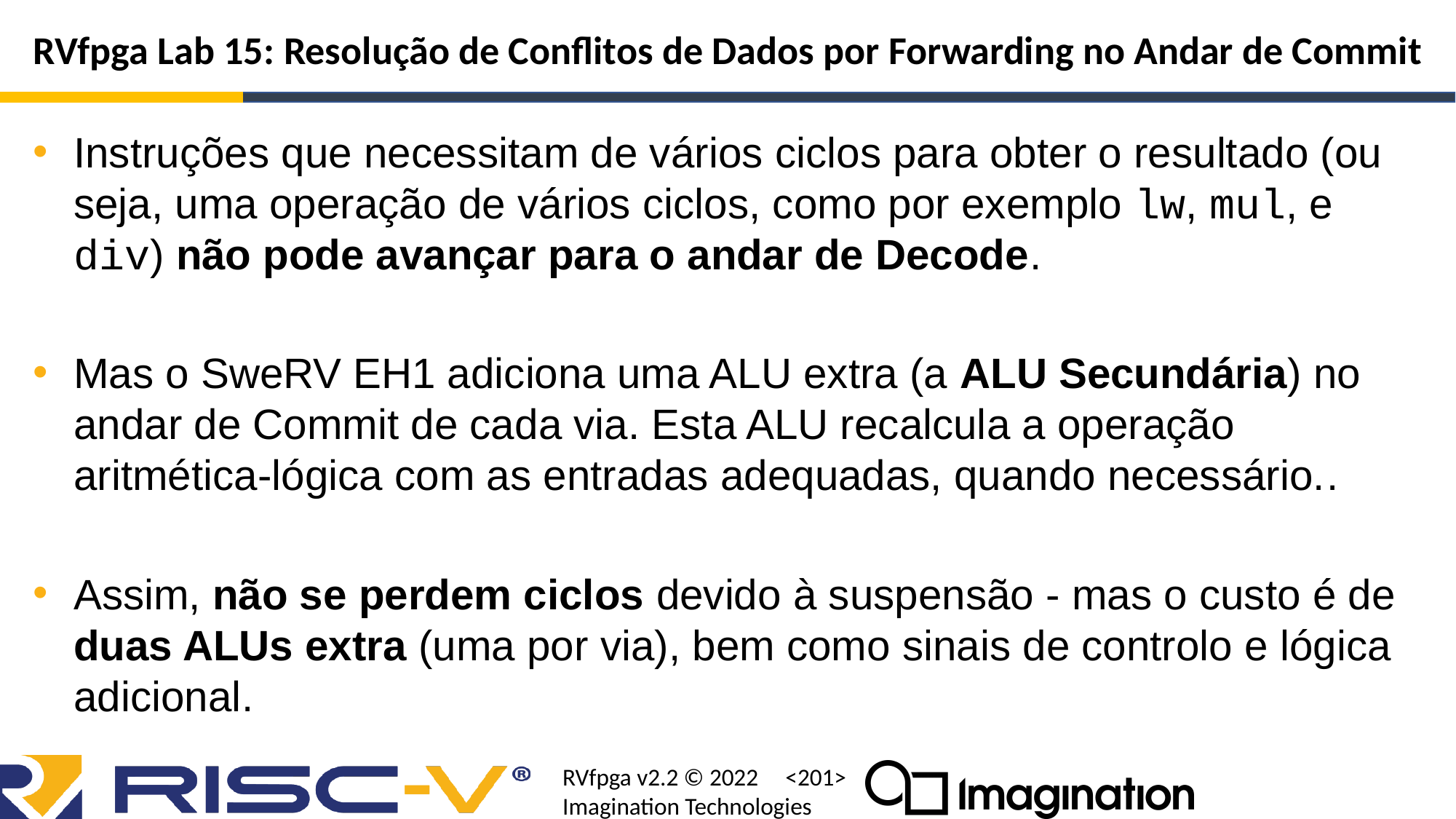

# RVfpga Lab 15: Resolução de Conflitos de Dados por Forwarding no Andar de Commit
Instruções que necessitam de vários ciclos para obter o resultado (ou seja, uma operação de vários ciclos, como por exemplo lw, mul, e div) não pode avançar para o andar de Decode.

Mas o SweRV EH1 adiciona uma ALU extra (a ALU Secundária) no andar de Commit de cada via. Esta ALU recalcula a operação aritmética-lógica com as entradas adequadas, quando necessário..

Assim, não se perdem ciclos devido à suspensão - mas o custo é de duas ALUs extra (uma por via), bem como sinais de controlo e lógica adicional.